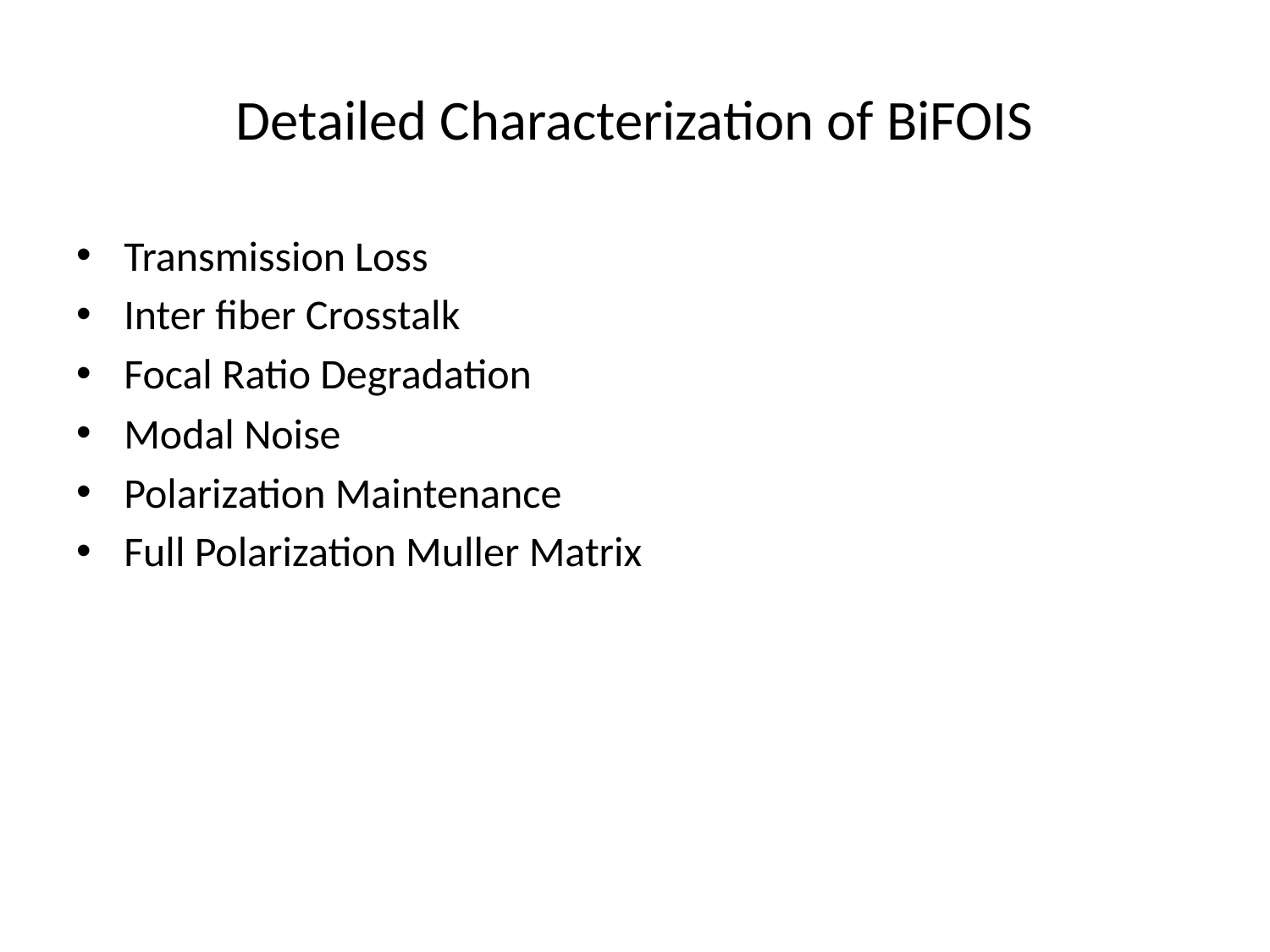

# Detailed Characterization of BiFOIS
Transmission Loss
Inter fiber Crosstalk
Focal Ratio Degradation
Modal Noise
Polarization Maintenance
Full Polarization Muller Matrix